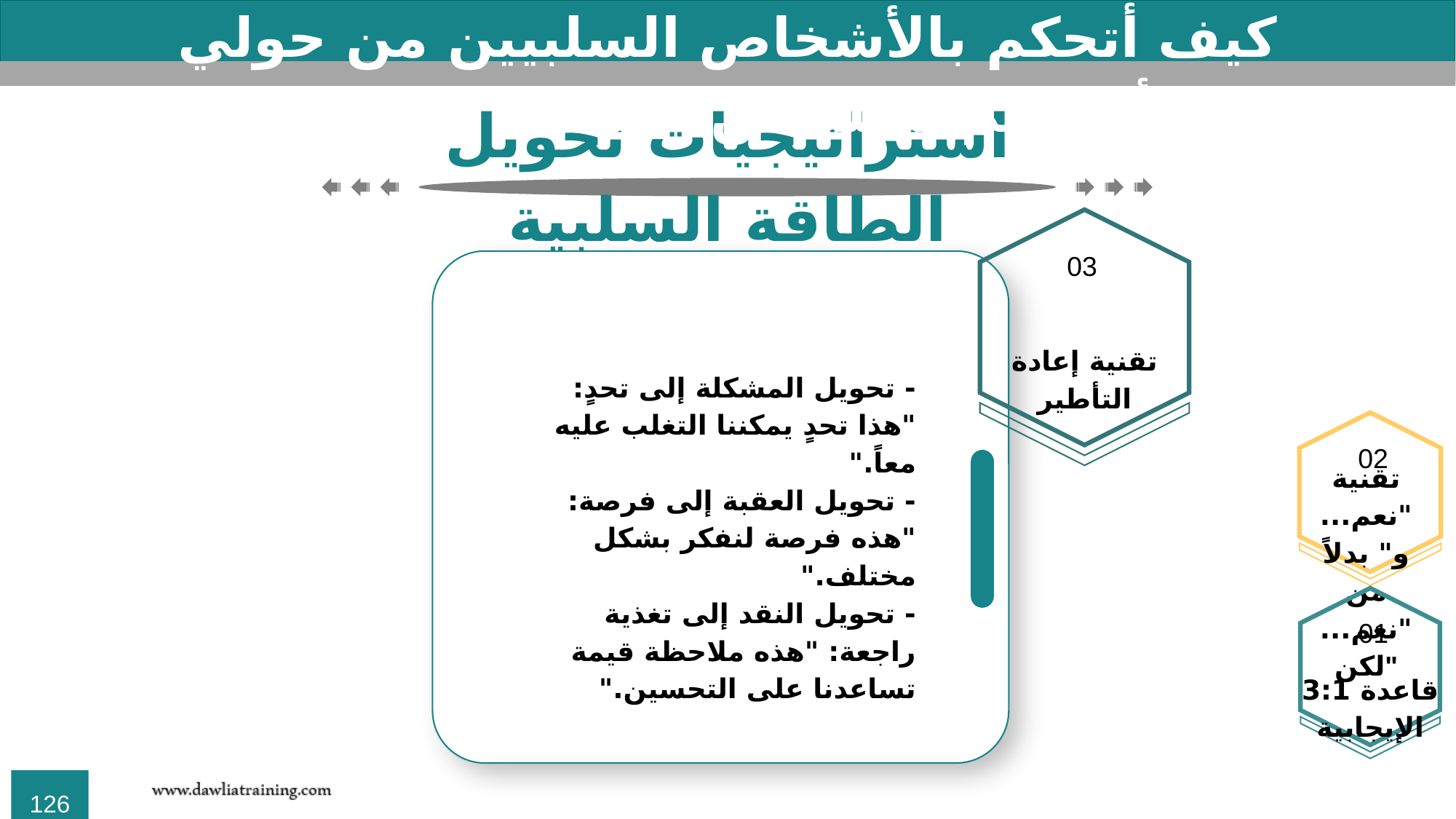

كيف أتحكم بالأشخاص السلبيين من حولي وأحولهم لكتلة من النشاط والقوة؟
استراتيجيات تحويل الطاقة السلبية

03
تقنية إعادة التأطير

- تحويل المشكلة إلى تحدٍ: "هذا تحدٍ يمكننا التغلب عليه معاً."
- تحويل العقبة إلى فرصة: "هذه فرصة لنفكر بشكل مختلف."
- تحويل النقد إلى تغذية راجعة: "هذه ملاحظة قيمة تساعدنا على التحسين."

02
تقنية "نعم... و" بدلاً من "نعم... لكن"

01
قاعدة 3:1 الإيجابية